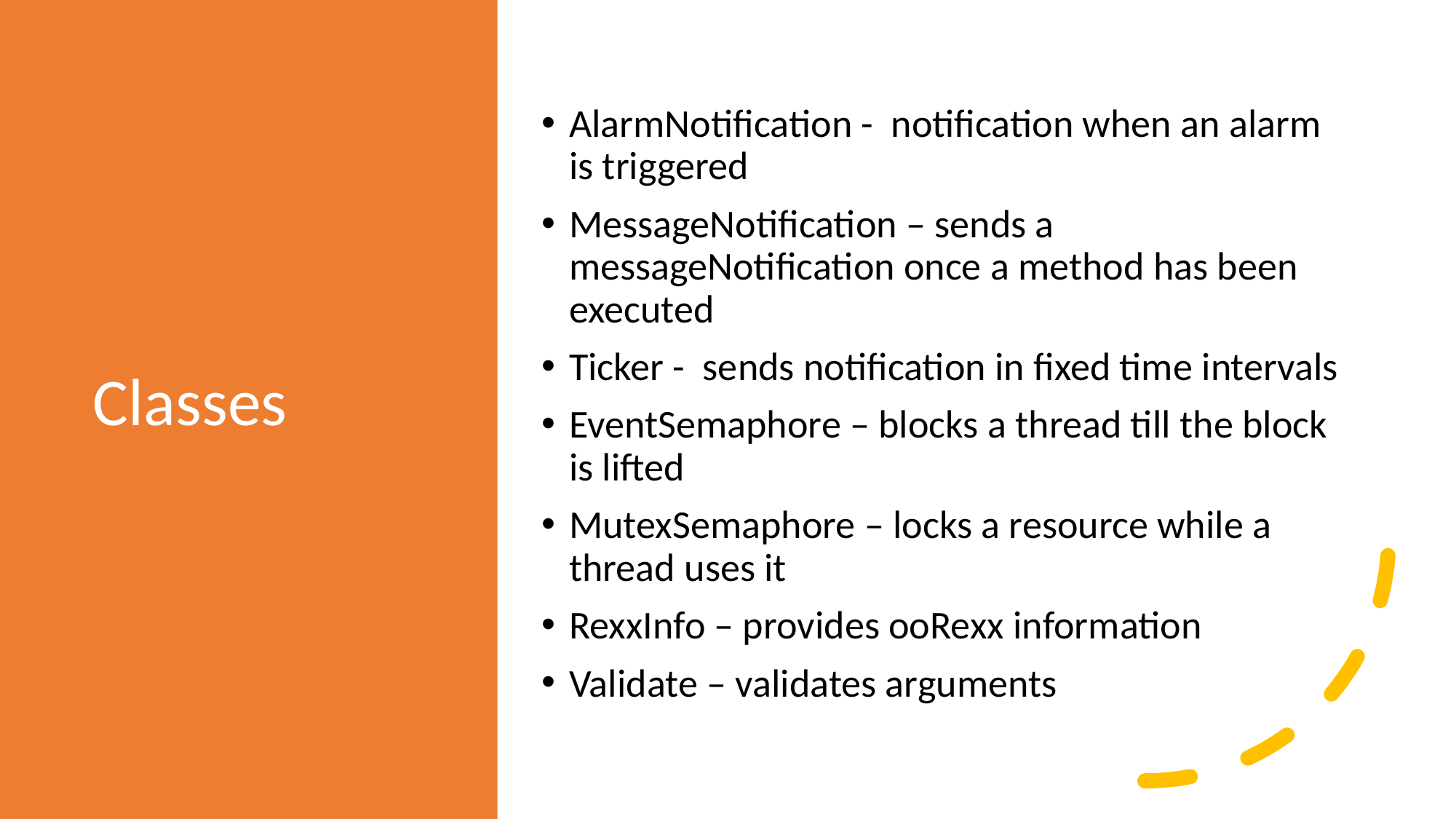

# Classes
AlarmNotification -  notification when an alarm is triggered
MessageNotification – sends a messageNotification once a method has been executed
Ticker -  sends notification in fixed time intervals
EventSemaphore – blocks a thread till the block is lifted
MutexSemaphore – locks a resource while a thread uses it
RexxInfo – provides ooRexx information
Validate – validates arguments

7